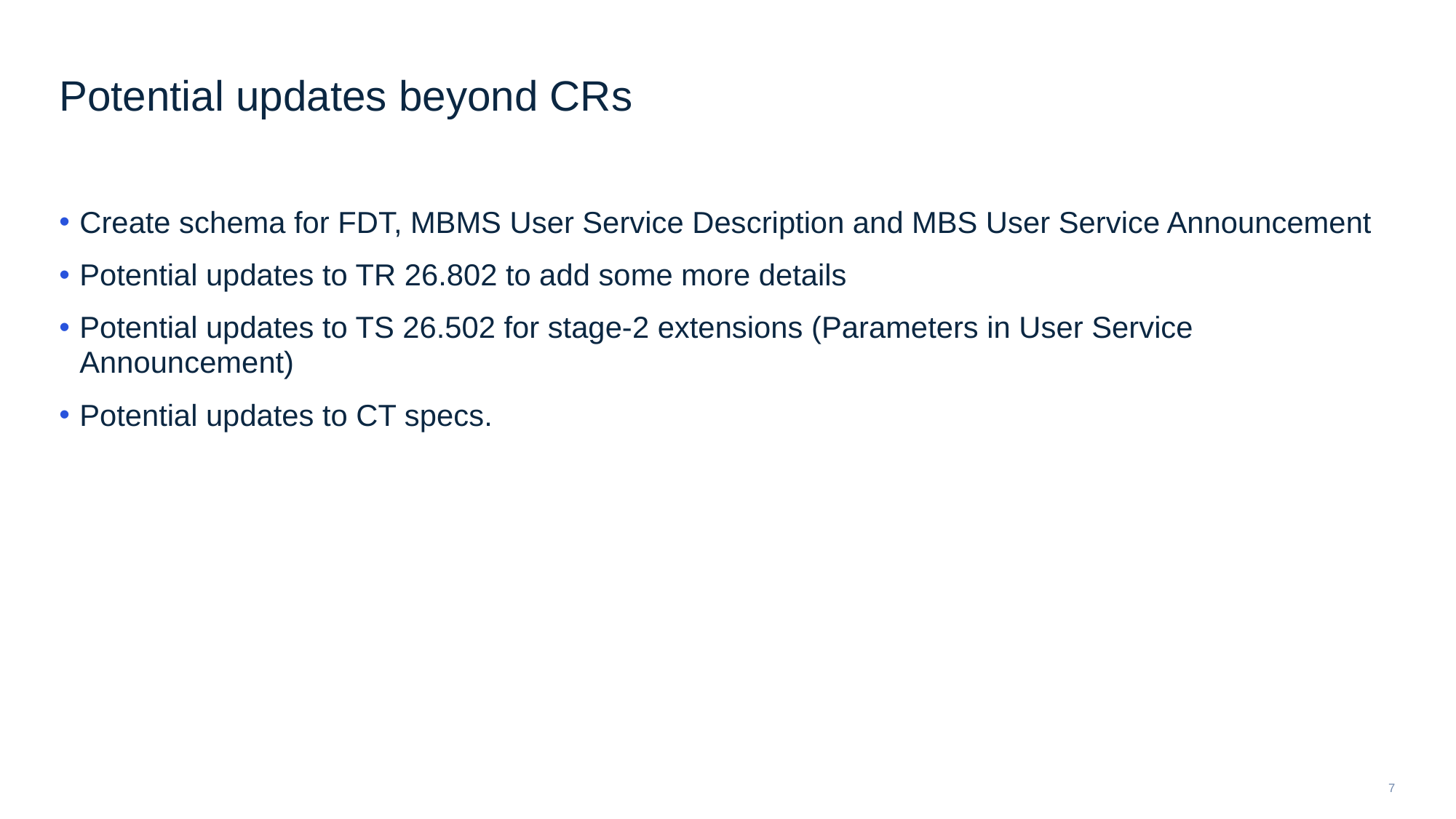

# Potential updates beyond CRs

Create schema for FDT, MBMS User Service Description and MBS User Service Announcement
Potential updates to TR 26.802 to add some more details
Potential updates to TS 26.502 for stage-2 extensions (Parameters in User Service Announcement)
Potential updates to CT specs.